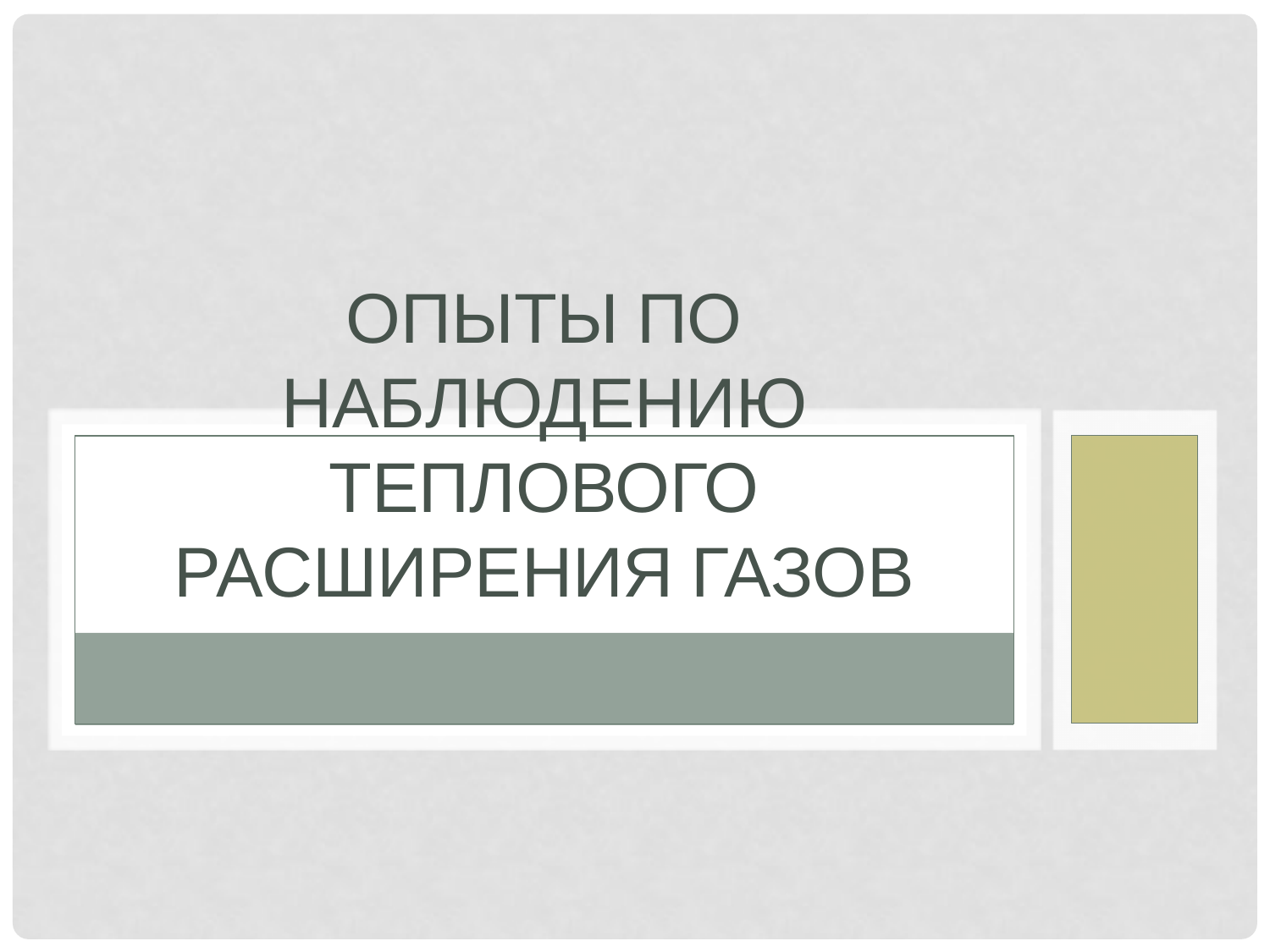

# Опыты по наблюдению теплового расширения газов